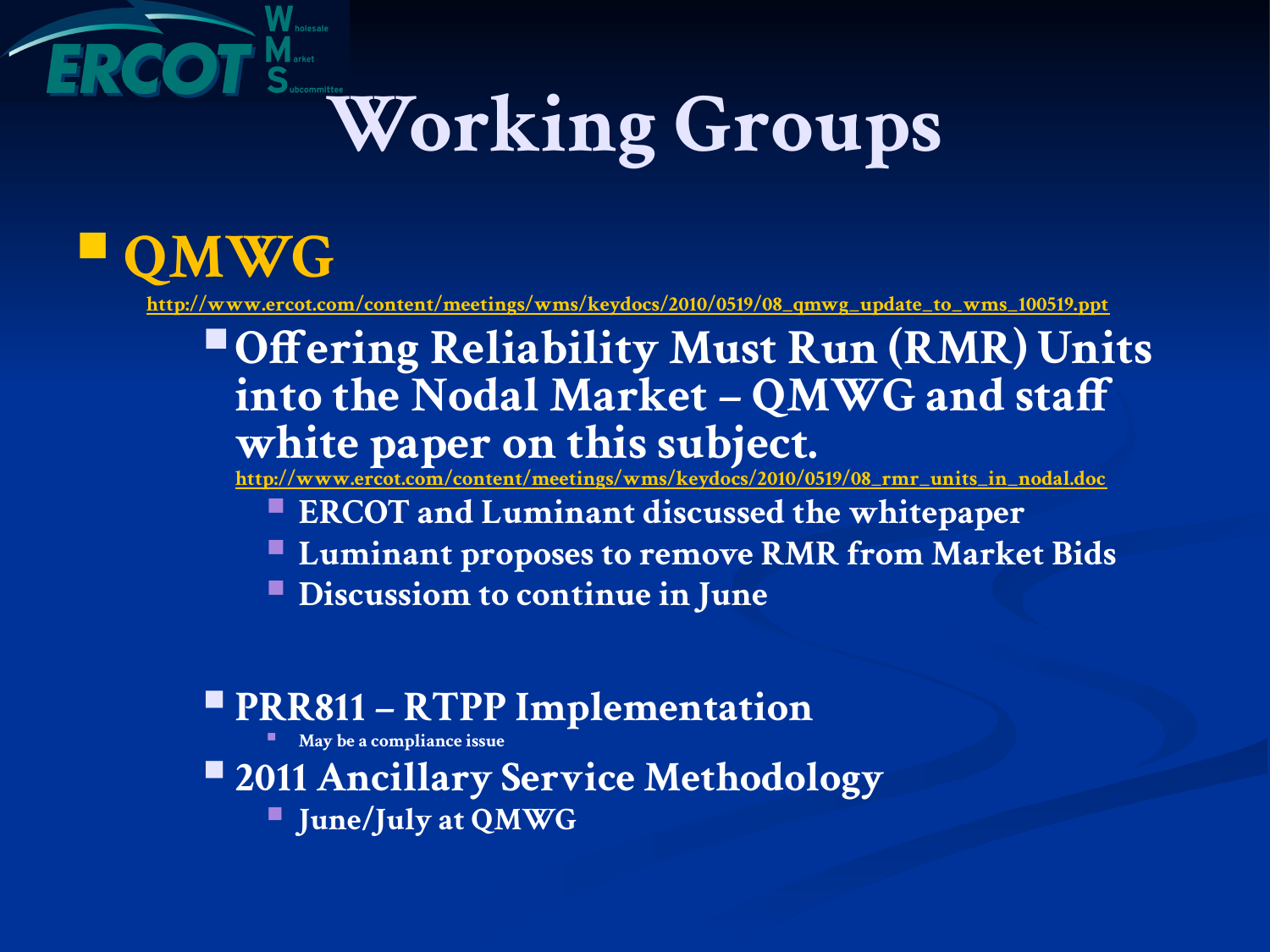

# Working Groups
QMWG
http://www.ercot.com/content/meetings/wms/keydocs/2010/0519/08_qmwg_update_to_wms_100519.ppt
Offering Reliability Must Run (RMR) Units into the Nodal Market – QMWG and staff white paper on this subject. http://www.ercot.com/content/meetings/wms/keydocs/2010/0519/08_rmr_units_in_nodal.doc
ERCOT and Luminant discussed the whitepaper
Luminant proposes to remove RMR from Market Bids
Discussiom to continue in June

PRR811 – RTPP Implementation
May be a compliance issue
2011 Ancillary Service Methodology
June/July at QMWG